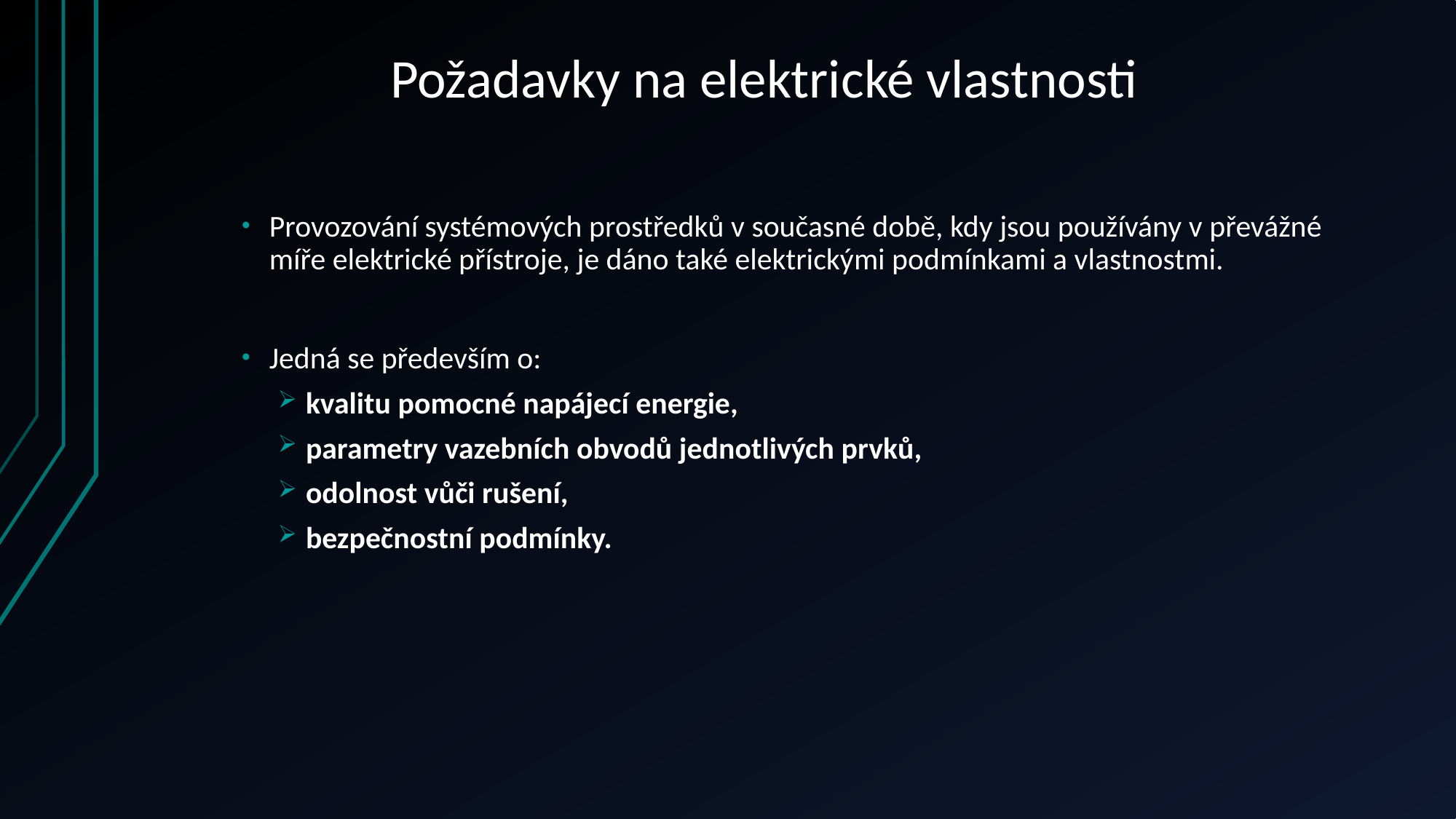

# Požadavky na elektrické vlastnosti
Provozování systémových prostředků v současné době, kdy jsou používány v převážné míře elektrické přístroje, je dáno také elektrickými podmínkami a vlastnostmi.

Jedná se především o:
kvalitu pomocné napájecí energie,
parametry vazebních obvodů jednotlivých prvků,
odolnost vůči rušení,
bezpečnostní podmínky.